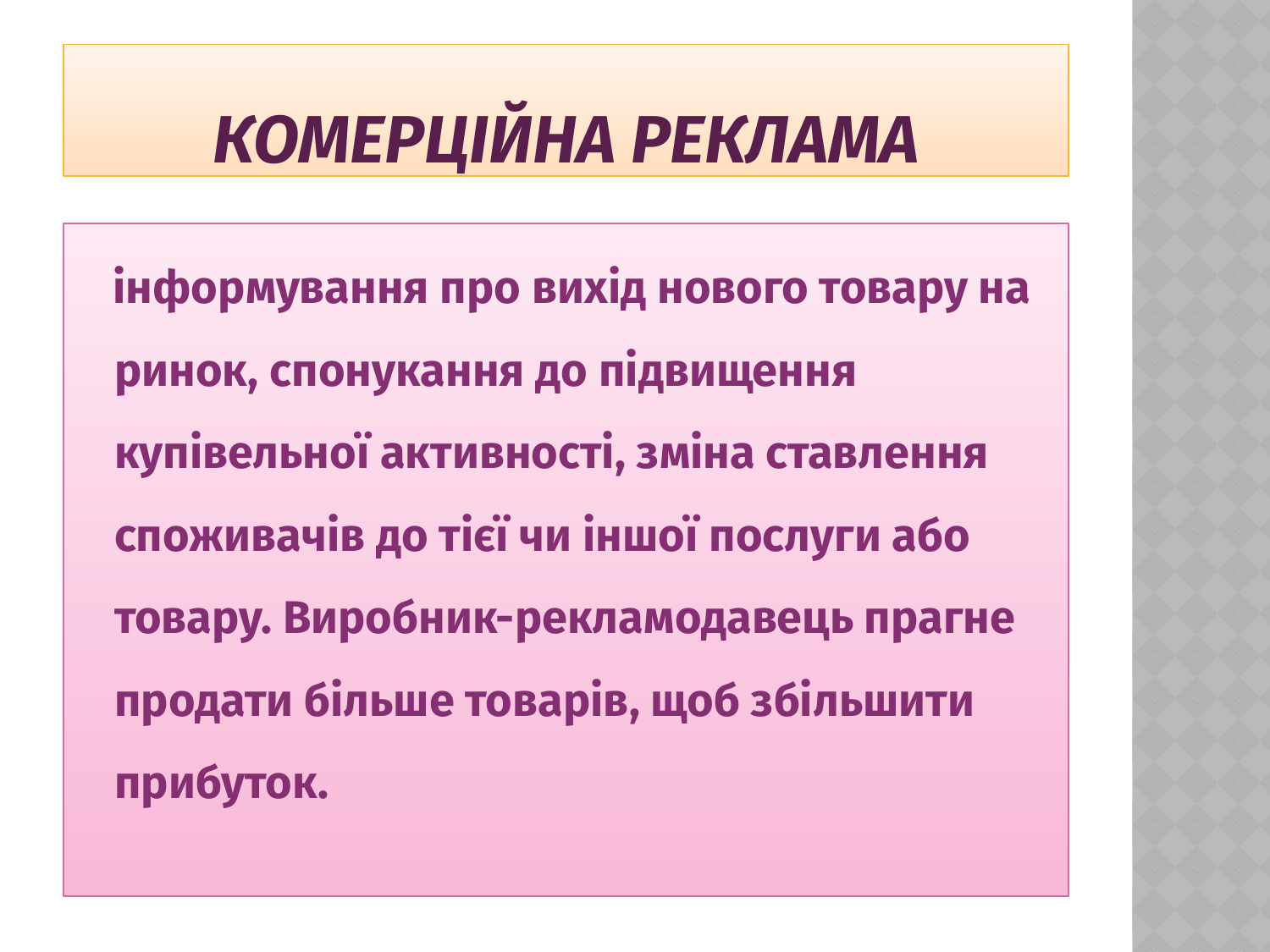

# Комерційна реклама
   інформування про вихід нового товару на ринок, спонукання до підвищення купівельної активності, зміна ставлення споживачів до тієї чи іншої послуги або товару. Виробник-рекламодавець прагне продати більше товарів, щоб збільшити прибуток.